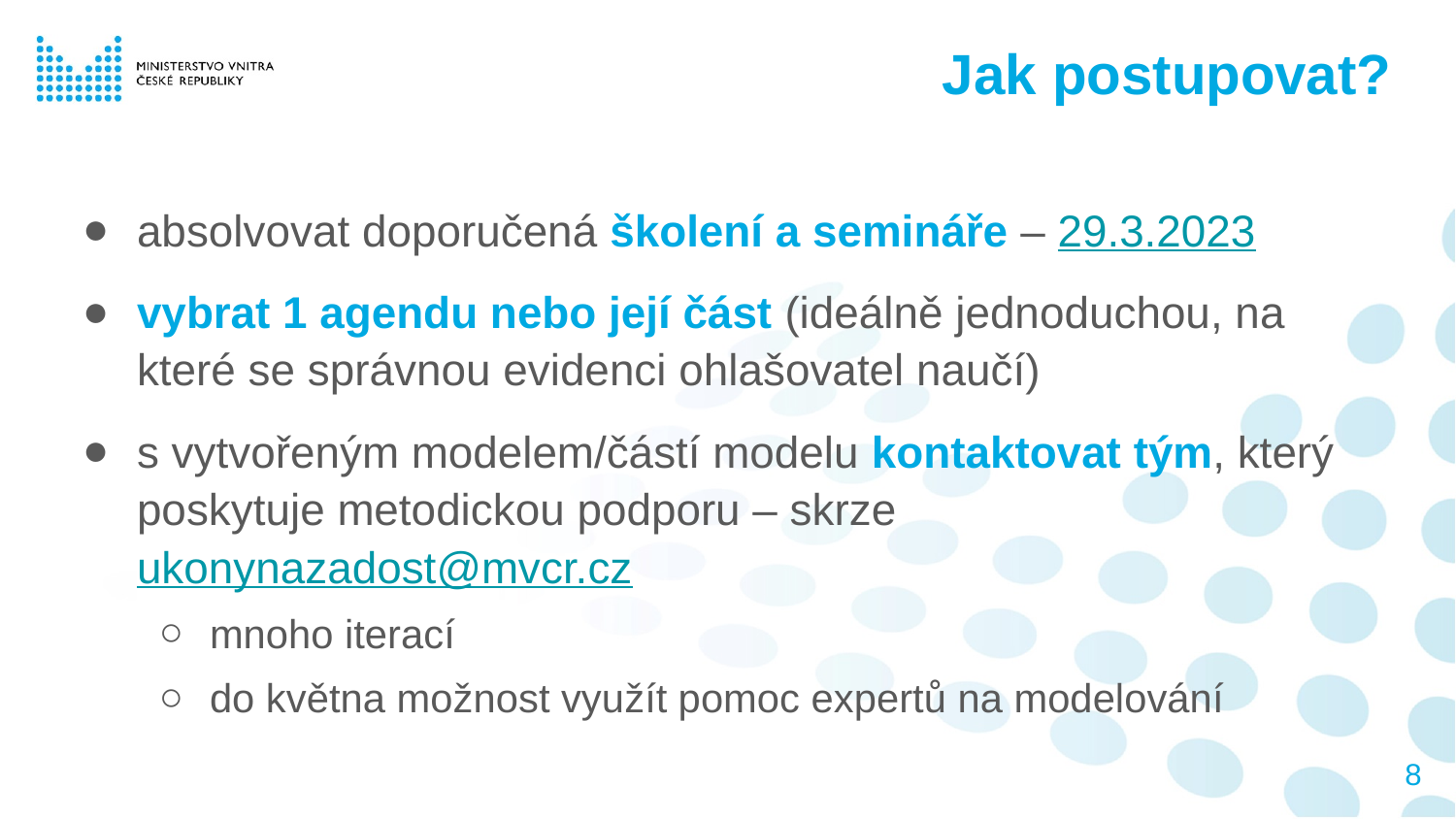

# Jak postupovat?
absolvovat doporučená školení a semináře – 29.3.2023
vybrat 1 agendu nebo její část (ideálně jednoduchou, na které se správnou evidenci ohlašovatel naučí)
s vytvořeným modelem/částí modelu kontaktovat tým, který poskytuje metodickou podporu – skrze ukonynazadost@mvcr.cz
mnoho iterací
do května možnost využít pomoc expertů na modelování

8